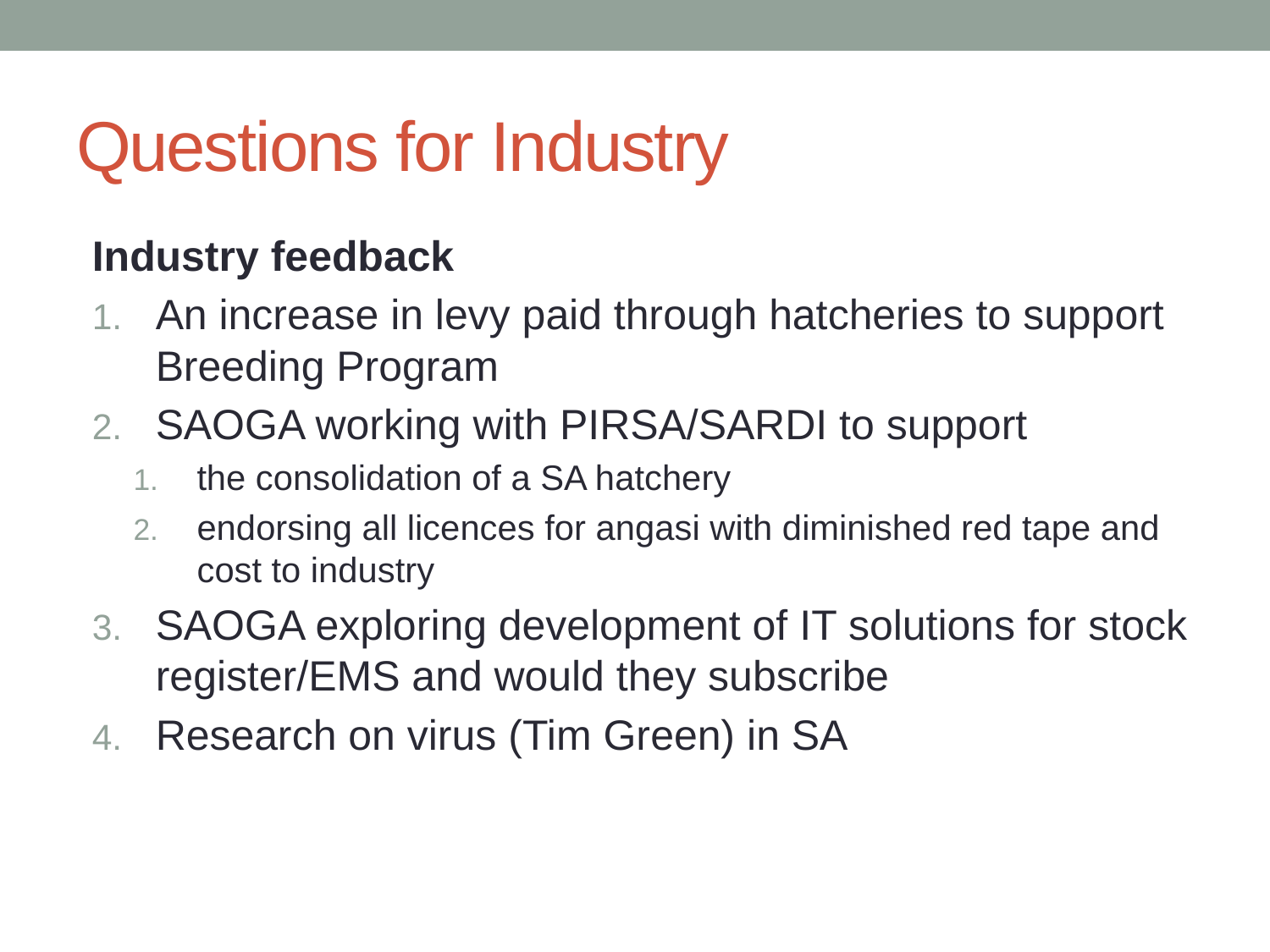

# Questions for Industry
Industry feedback
An increase in levy paid through hatcheries to support Breeding Program
SAOGA working with PIRSA/SARDI to support
the consolidation of a SA hatchery
endorsing all licences for angasi with diminished red tape and cost to industry
SAOGA exploring development of IT solutions for stock register/EMS and would they subscribe
Research on virus (Tim Green) in SA